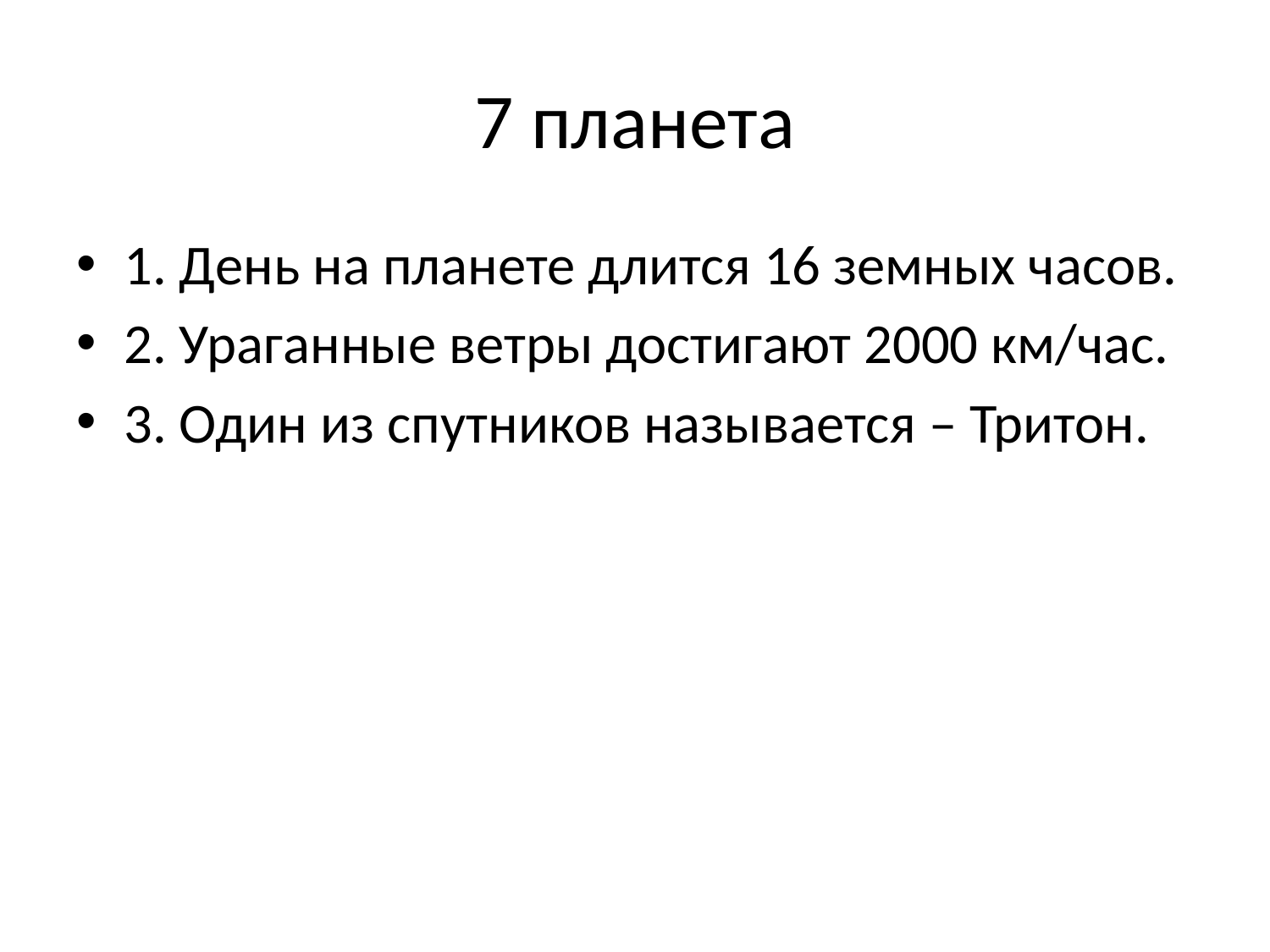

# 7 планета
1. День на планете длится 16 земных часов.
2. Ураганные ветры достигают 2000 км/час.
3. Один из спутников называется – Тритон.